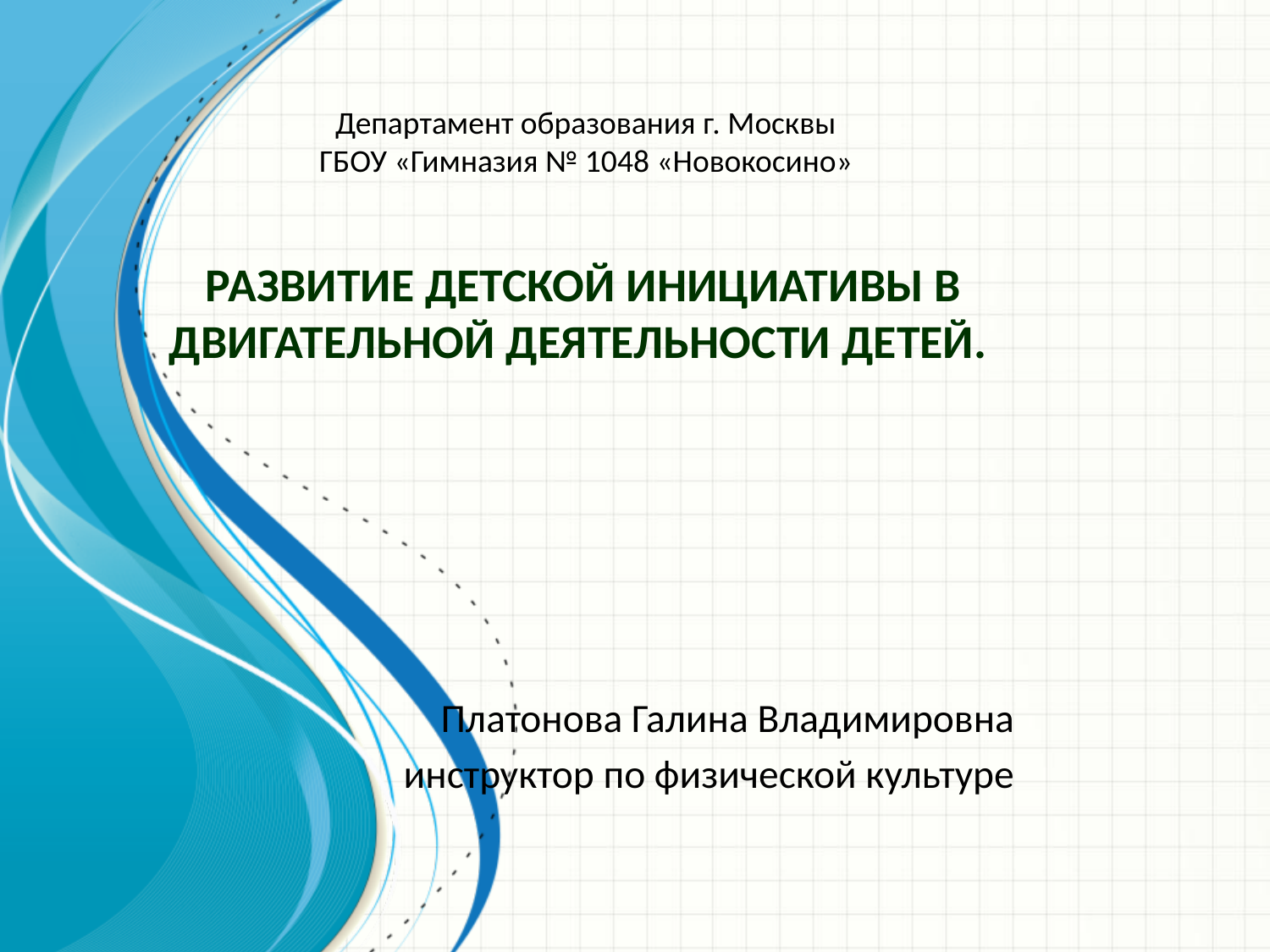

Департамент образования г. Москвы
ГБОУ «Гимназия № 1048 «Новокосино»

# Развитие детской инициативы в двигательной деятельности детей.
Платонова Галина Владимировна
инструктор по физической культуре